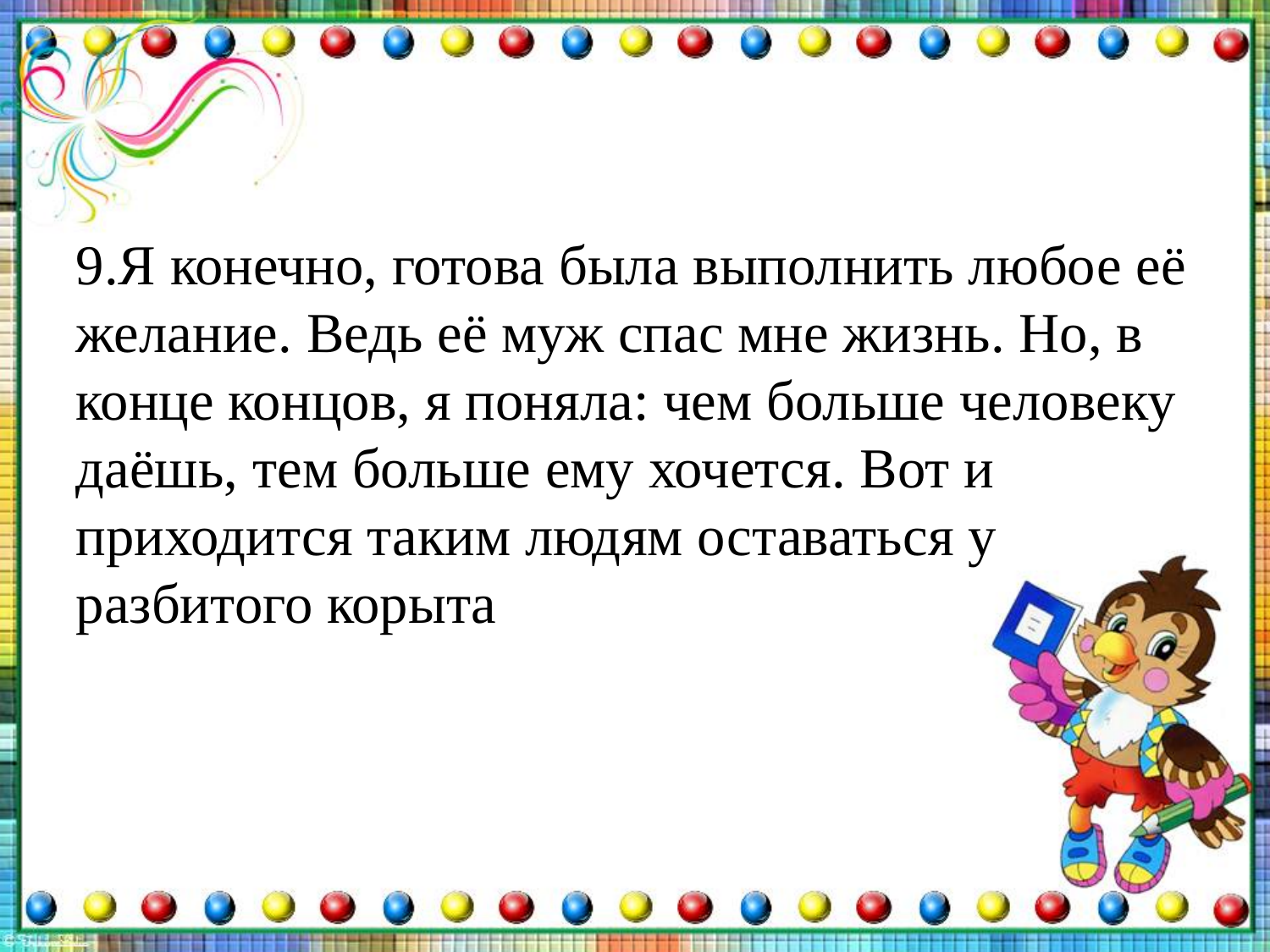

#
9.Я конечно, готова была выполнить любое её желание. Ведь её муж спас мне жизнь. Но, в конце концов, я поняла: чем больше человеку даёшь, тем больше ему хочется. Вот и приходится таким людям оставаться у разбитого корыта